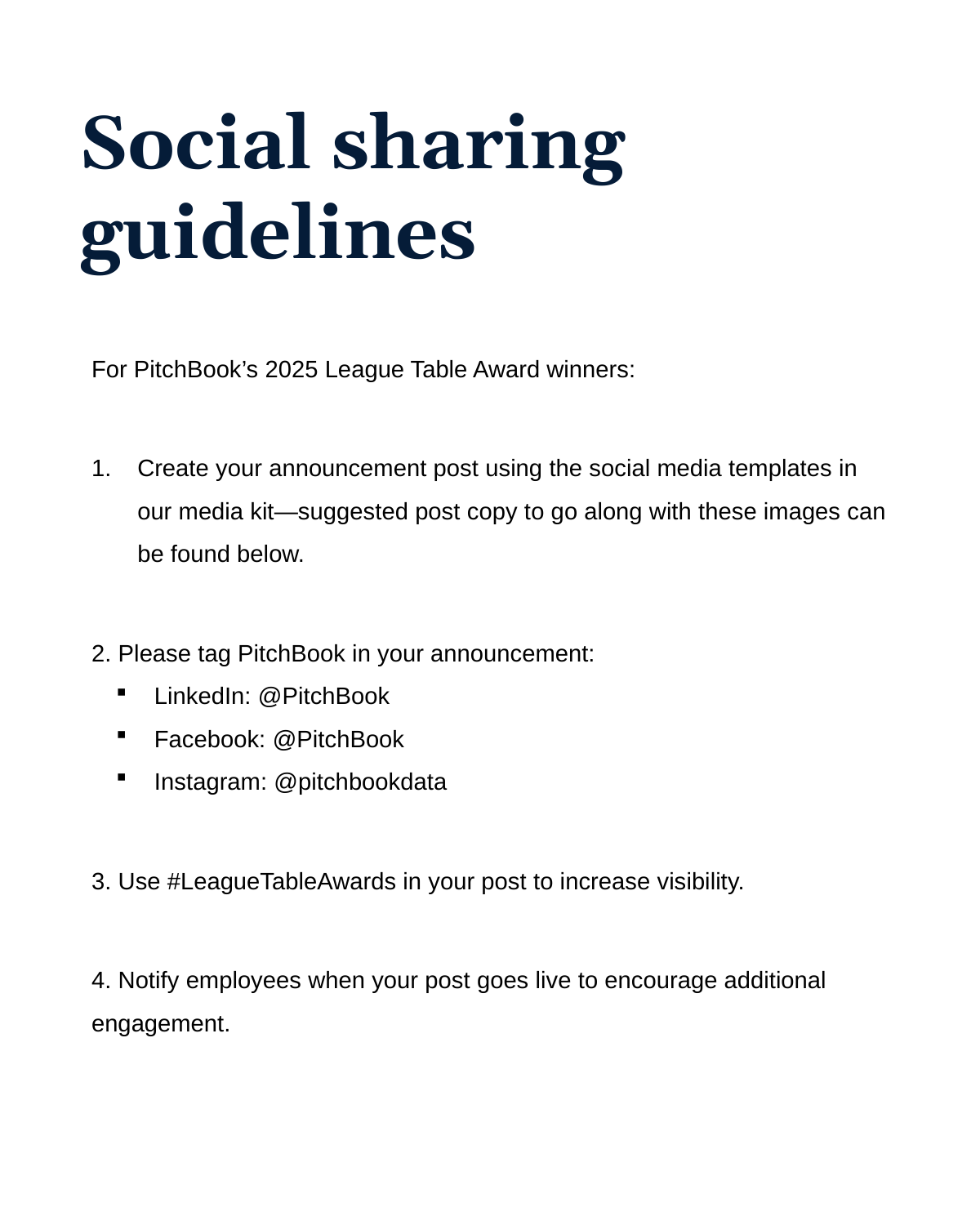

Social sharing guidelines
For PitchBook’s 2025 League Table Award winners:

Create your announcement post using the social media templates in our media kit—suggested post copy to go along with these images can be found below.

2. Please tag PitchBook in your announcement:
LinkedIn: @PitchBook
Facebook: @PitchBook
Instagram: @pitchbookdata

3. Use #LeagueTableAwards in your post to increase visibility.

4. Notify employees when your post goes live to encourage additional engagement.